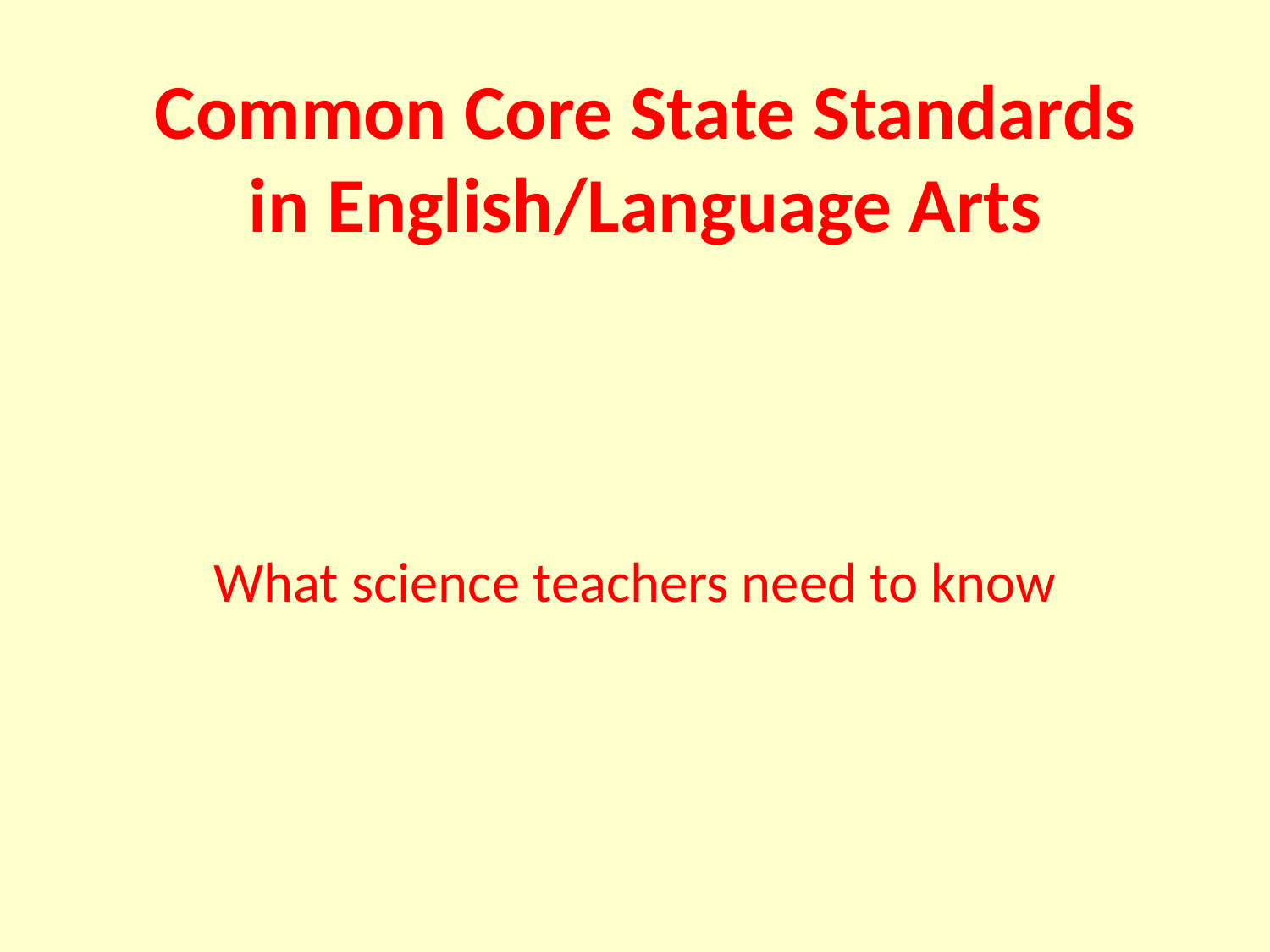

# Common Core State Standards in English/Language Arts
What science teachers need to know